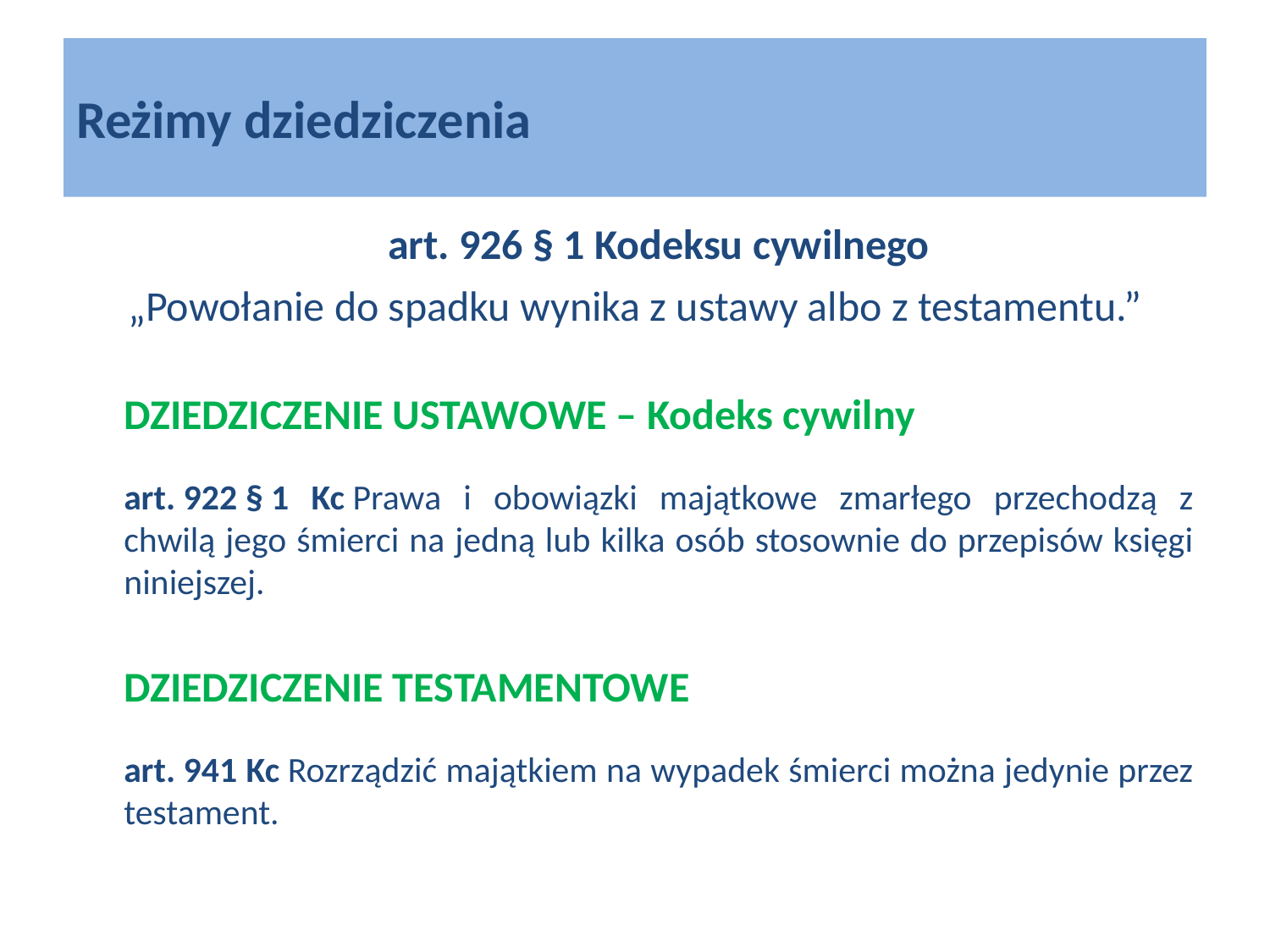

# Reżimy dziedziczenia
	art. 926 § 1 Kodeksu cywilnego
„Powołanie do spadku wynika z ustawy albo z testamentu.”

	DZIEDZICZENIE USTAWOWE – Kodeks cywilny

	art. 922 § 1 Kc Prawa i obowiązki majątkowe zmarłego przechodzą z chwilą jego śmierci na jedną lub kilka osób stosownie do przepisów księgi niniejszej.

	DZIEDZICZENIE TESTAMENTOWE

	art. 941 Kc Rozrządzić majątkiem na wypadek śmierci można jedynie przez testament.